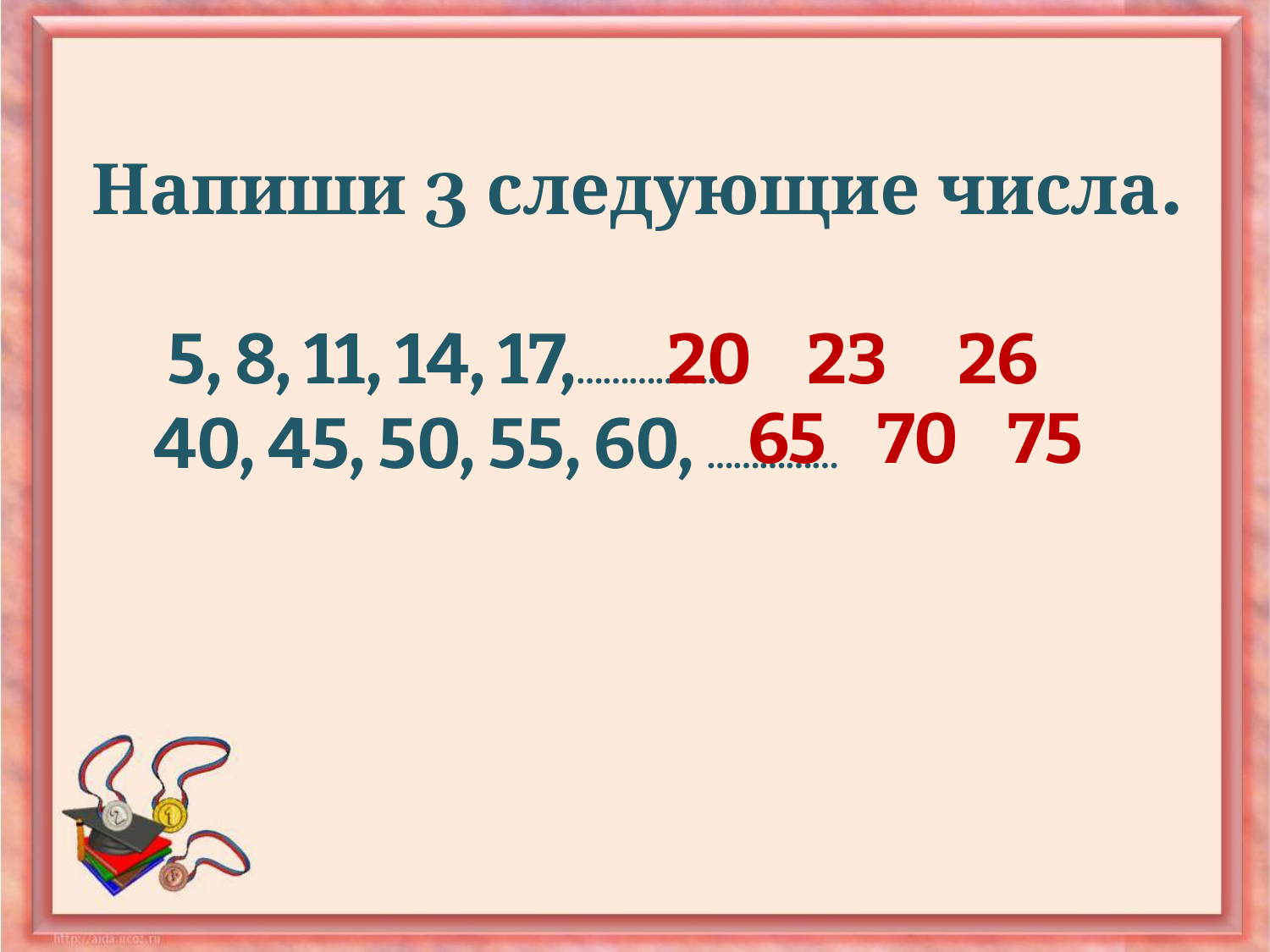

Напиши 3 следующие числа.

     5, 8, 11, 14, 17,………………
      40, 45, 50, 55, 60, ……………
20
23
26
65
70
75